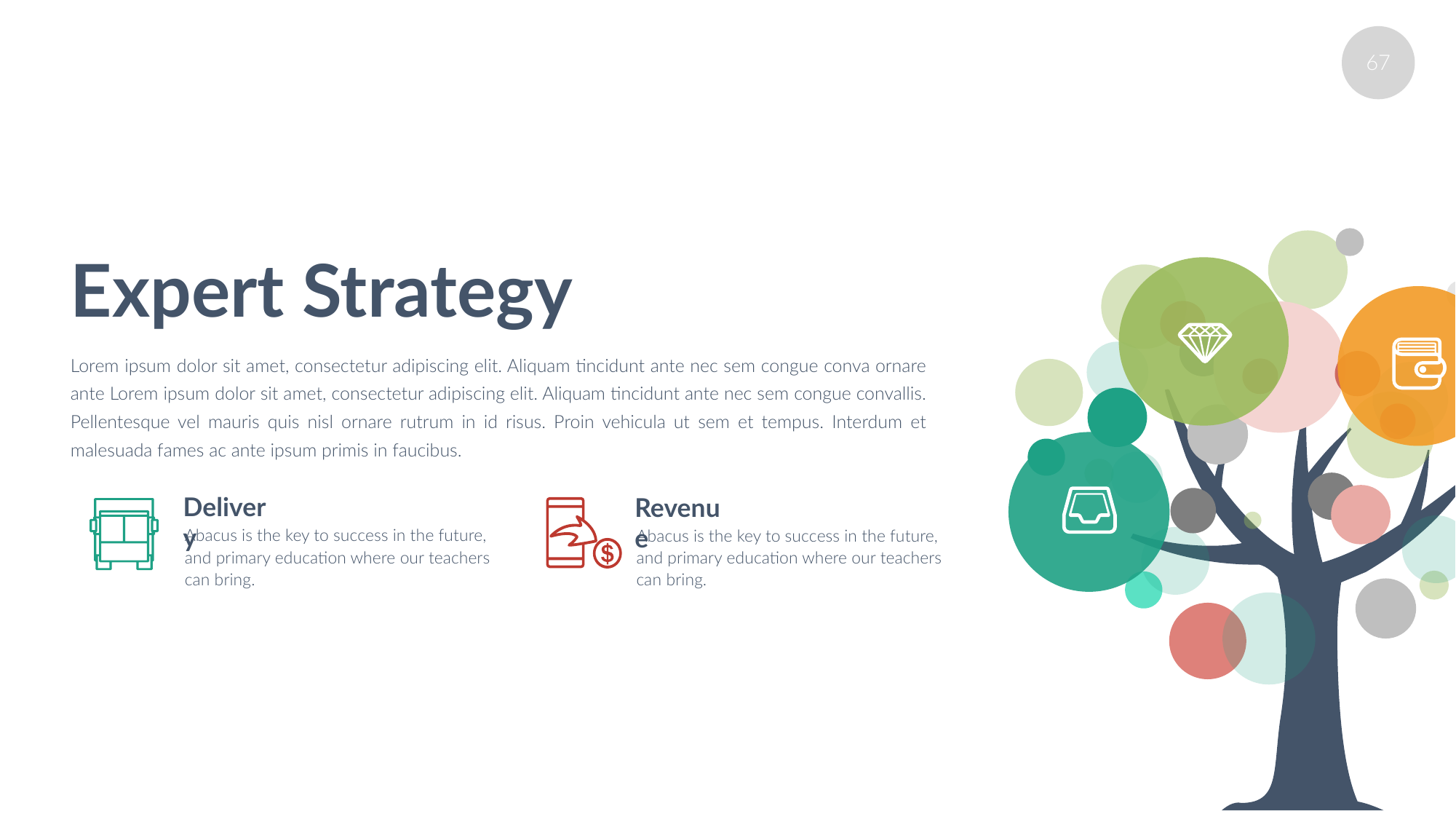

Expert Strategy
Lorem ipsum dolor sit amet, consectetur adipiscing elit. Aliquam tincidunt ante nec sem congue conva ornare ante Lorem ipsum dolor sit amet, consectetur adipiscing elit. Aliquam tincidunt ante nec sem congue convallis. Pellentesque vel mauris quis nisl ornare rutrum in id risus. Proin vehicula ut sem et tempus. Interdum et malesuada fames ac ante ipsum primis in faucibus.
Delivery
Revenue

Abacus is the key to success in the future, and primary education where our teachers can bring.
Abacus is the key to success in the future, and primary education where our teachers can bring.